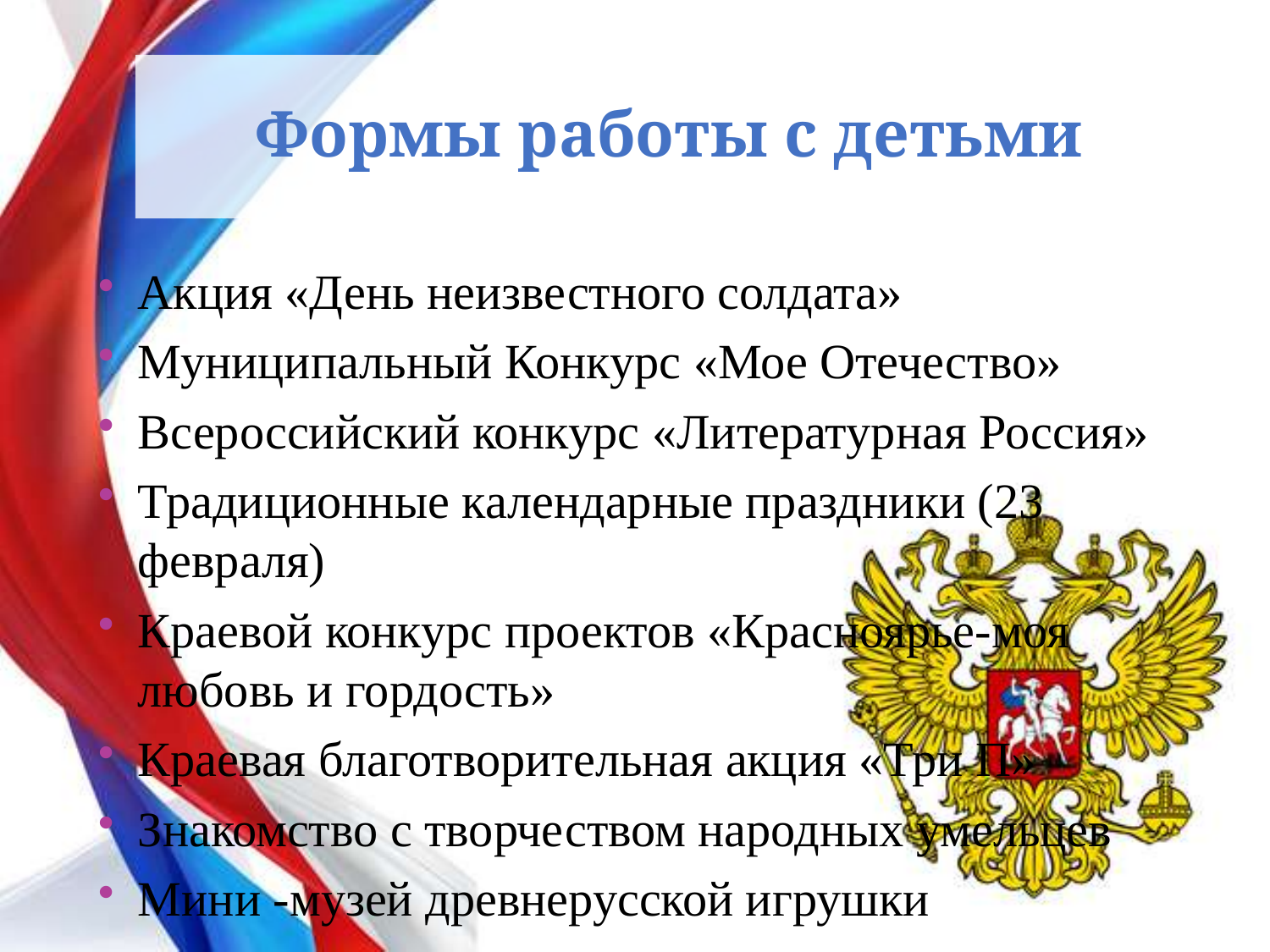

# Формы работы с детьми
Акция «День неизвестного солдата»
Муниципальный Конкурс «Мое Отечество»
Всероссийский конкурс «Литературная Россия»
Традиционные календарные праздники (23 февраля)
Краевой конкурс проектов «Красноярье-моя любовь и гордость»
Краевая благотворительная акция «Три П»
Знакомство с творчеством народных умельцев
Мини -музей древнерусской игрушки